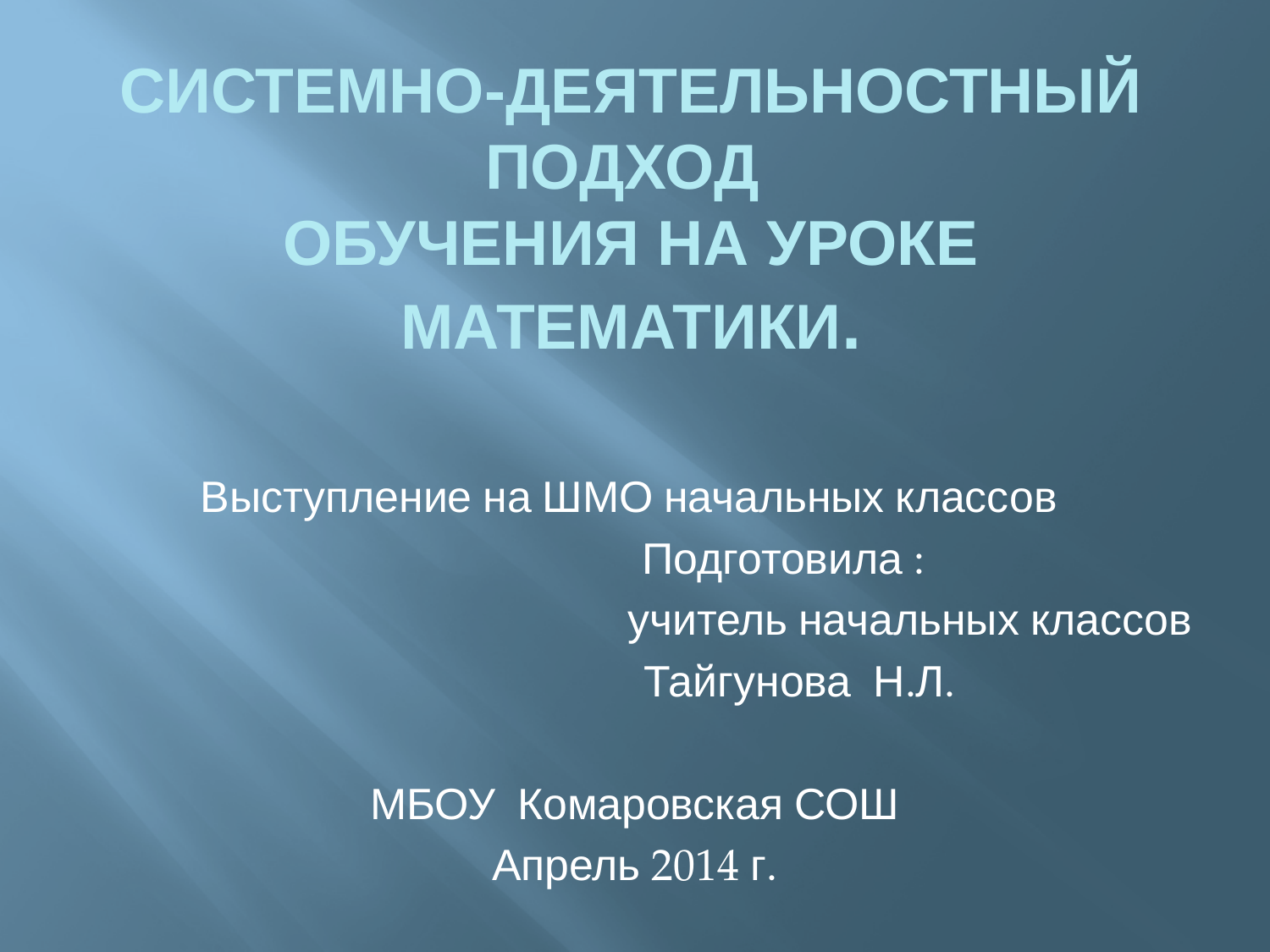

# Системно-деятельностный подход обучения на уроке математики.
Выступление на ШМО начальных классов
                           Подготовила :
                                                  учитель начальных классов
                              Тайгунова  Н.Л.

МБОУ  Комаровская СОШ
Апрель 2014 г.